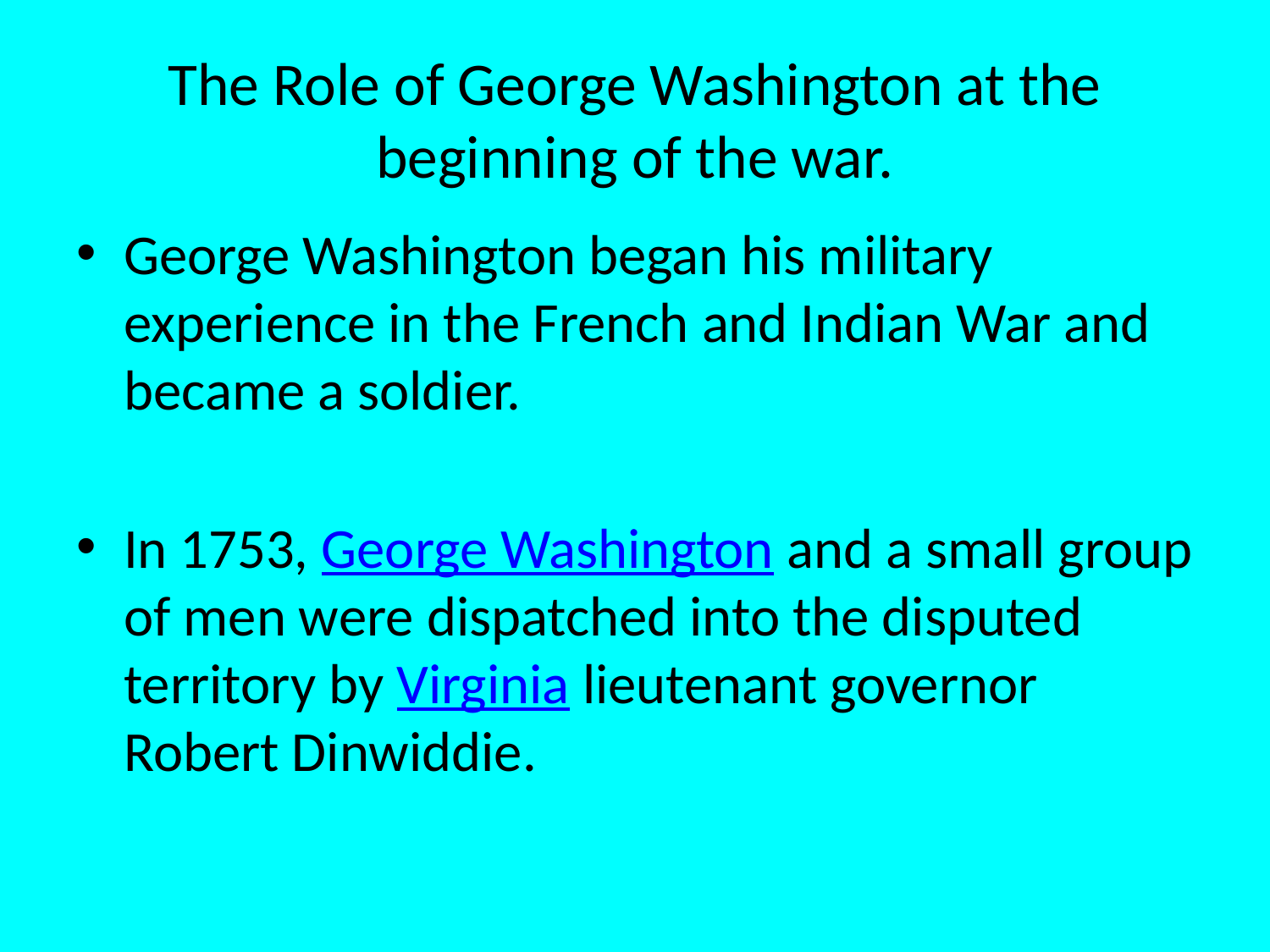

# The Role of George Washington at the beginning of the war.
George Washington began his military experience in the French and Indian War and became a soldier.

In 1753, George Washington and a small group of men were dispatched into the disputed territory by Virginia lieutenant governor Robert Dinwiddie.